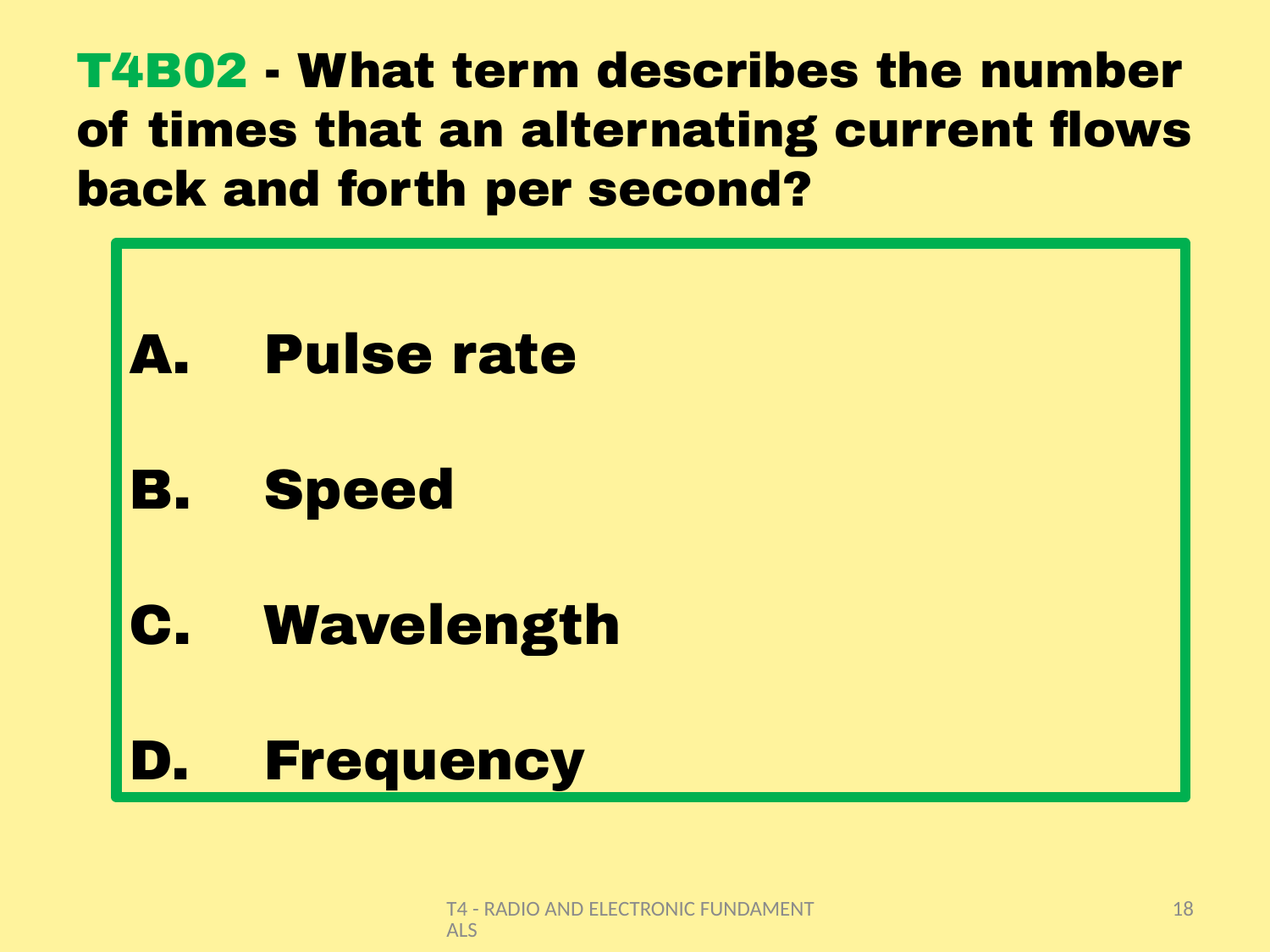

# T4B02 - What term describes the number of times that an alternating current flows back and forth per second?
Pulse rate
Speed
Wavelength
Frequency
T4 - RADIO AND ELECTRONIC FUNDAMENTALS
18